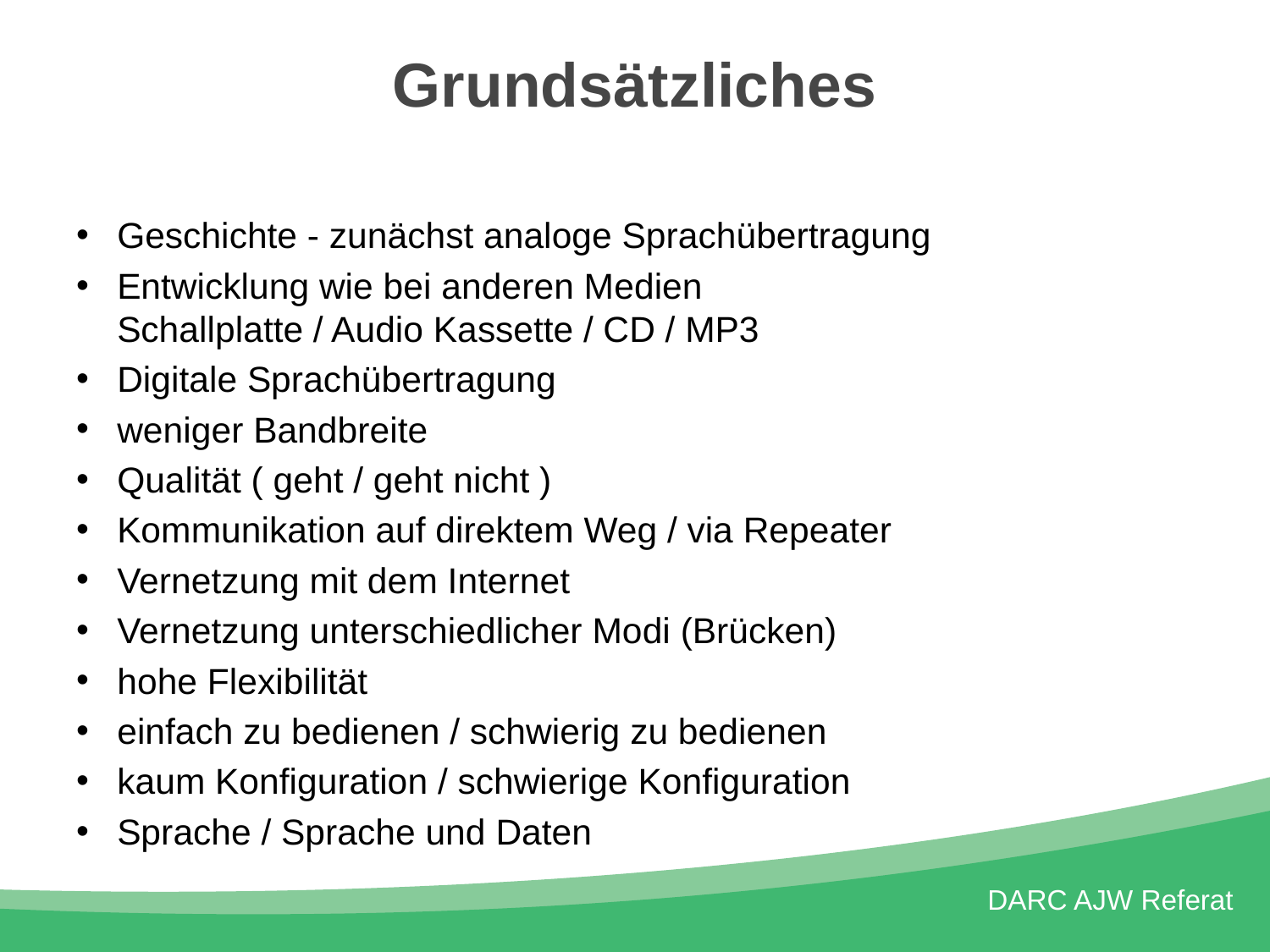

# Grundsätzliches

Geschichte - zunächst analoge Sprachübertragung
Entwicklung wie bei anderen Medien
Schallplatte / Audio Kassette / CD / MP3
Digitale Sprachübertragung
weniger Bandbreite
Qualität ( geht / geht nicht )
Kommunikation auf direktem Weg / via Repeater
Vernetzung mit dem Internet
Vernetzung unterschiedlicher Modi (Brücken)
hohe Flexibilität
einfach zu bedienen / schwierig zu bedienen
kaum Konfiguration / schwierige Konfiguration
Sprache / Sprache und Daten